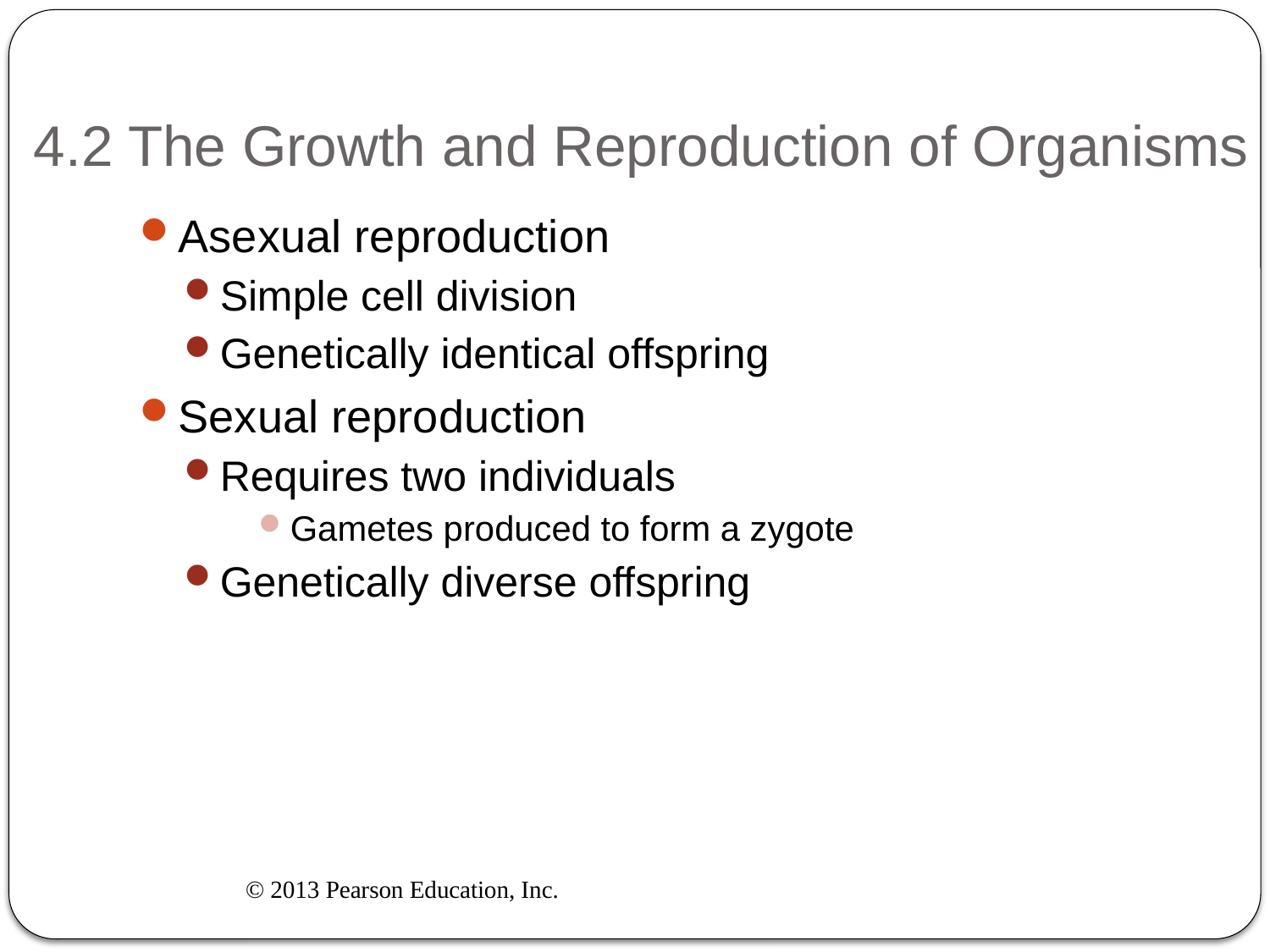

# 4.2 The Growth and Reproduction of Organisms
Asexual reproduction
Simple cell division
Genetically identical offspring
Sexual reproduction
Requires two individuals
Gametes produced to form a zygote
Genetically diverse offspring
© 2013 Pearson Education, Inc.